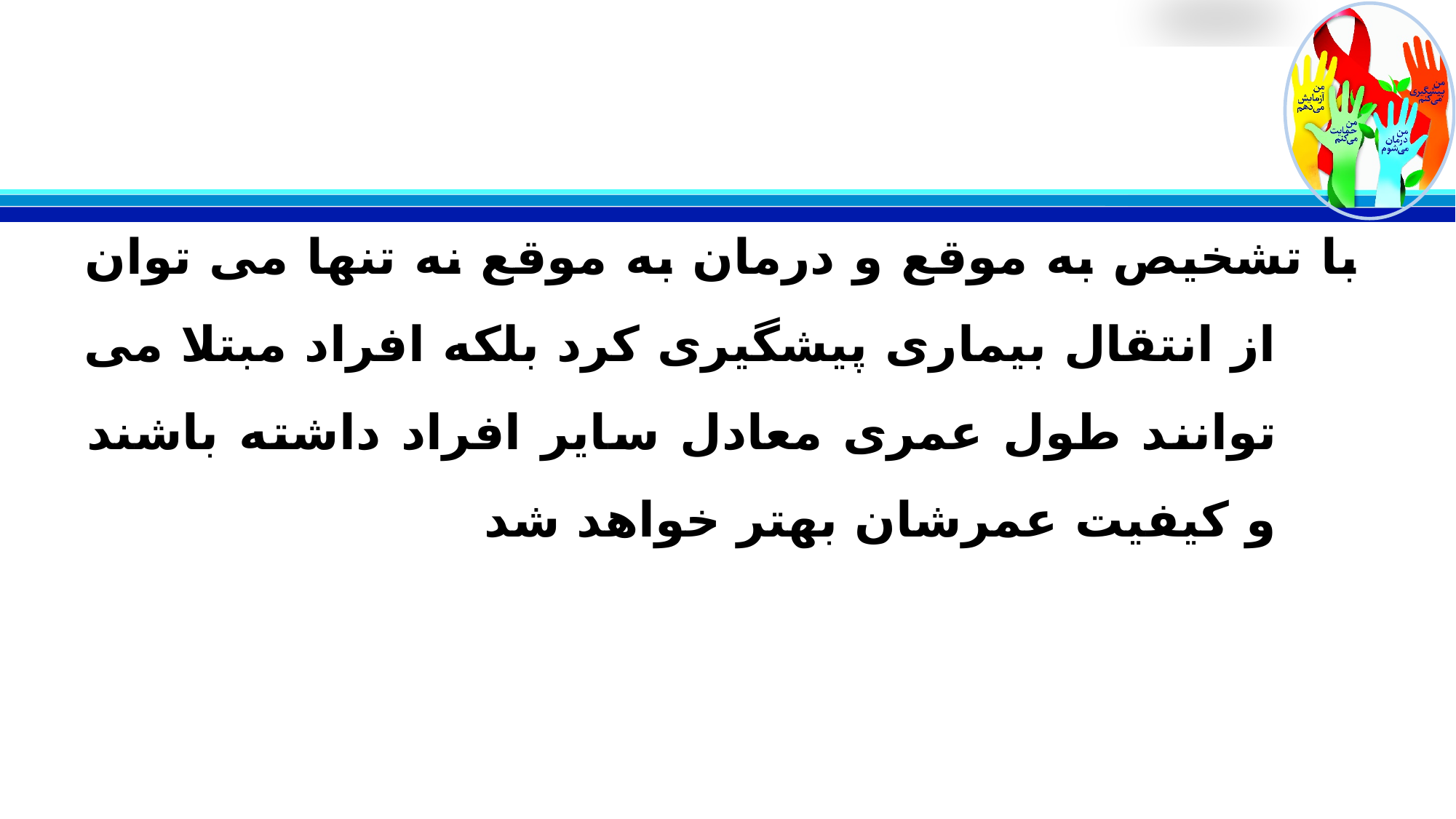

#
با تشخیص به موقع و درمان به موقع نه تنها می توان از انتقال بیماری پیشگیری کرد بلکه افراد مبتلا می توانند طول عمری معادل سایر افراد داشته باشند و کیفیت عمرشان بهتر خواهد شد